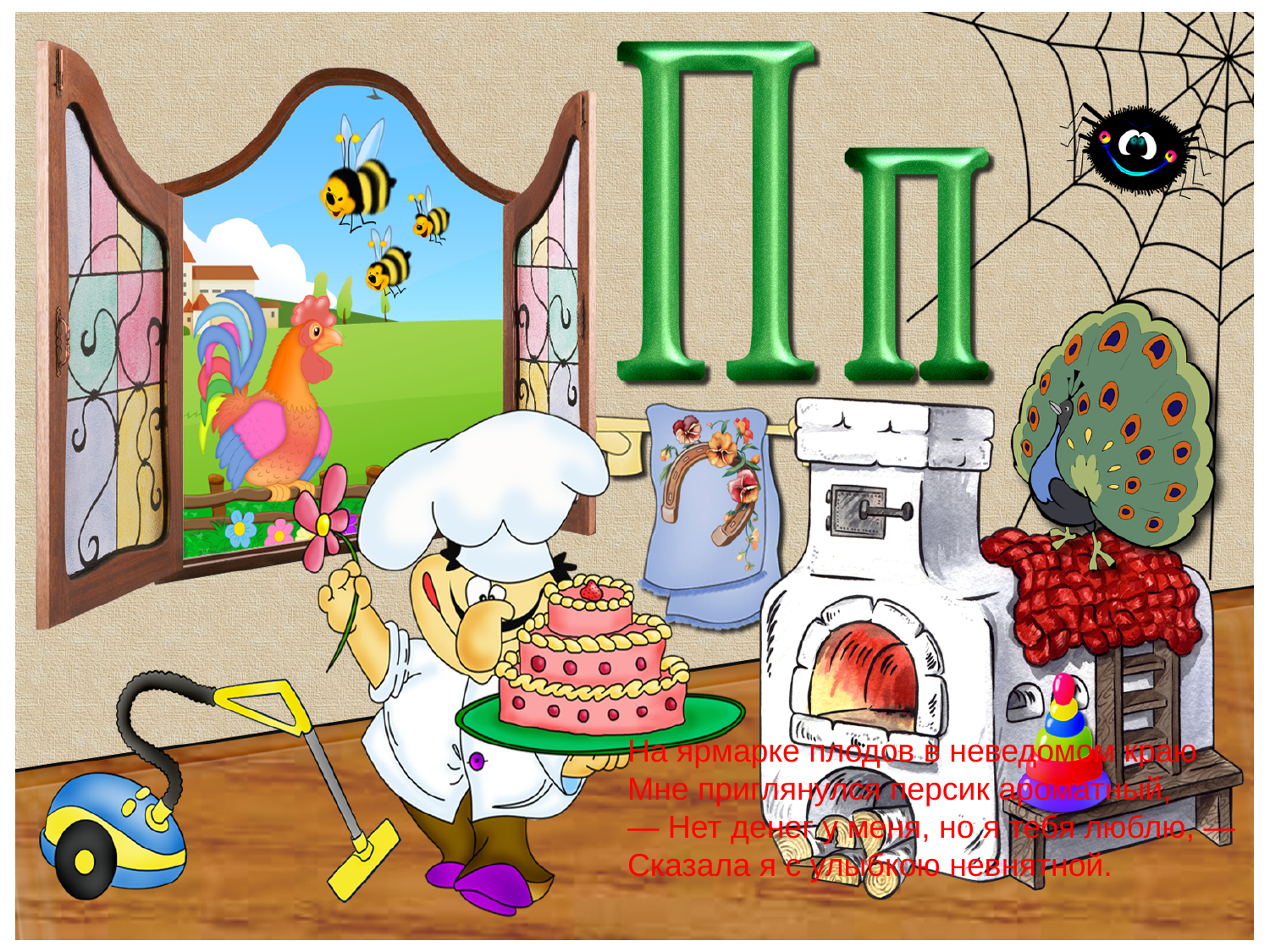

На ярмарке плодов в неведомом краю
Мне приглянулся персик ароматный,
— Нет денег у меня, но я тебя люблю, —
Сказала я с улыбкою невнятной.